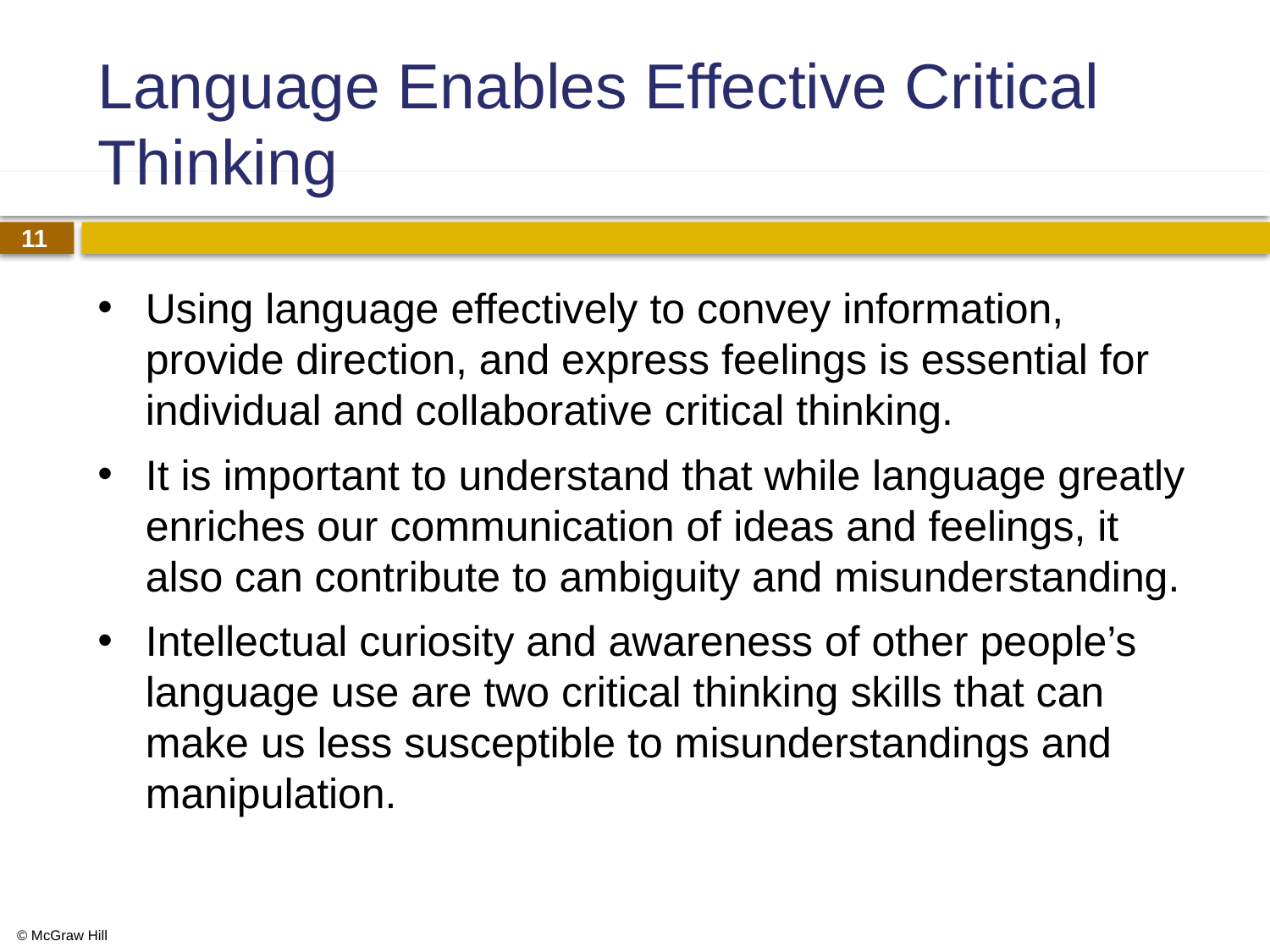

# Language Enables Effective Critical Thinking
Using language effectively to convey information, provide direction, and express feelings is essential for individual and collaborative critical thinking.
It is important to understand that while language greatly enriches our communication of ideas and feelings, it also can contribute to ambiguity and misunderstanding.
Intellectual curiosity and awareness of other people’s language use are two critical thinking skills that can make us less susceptible to misunderstandings and manipulation.